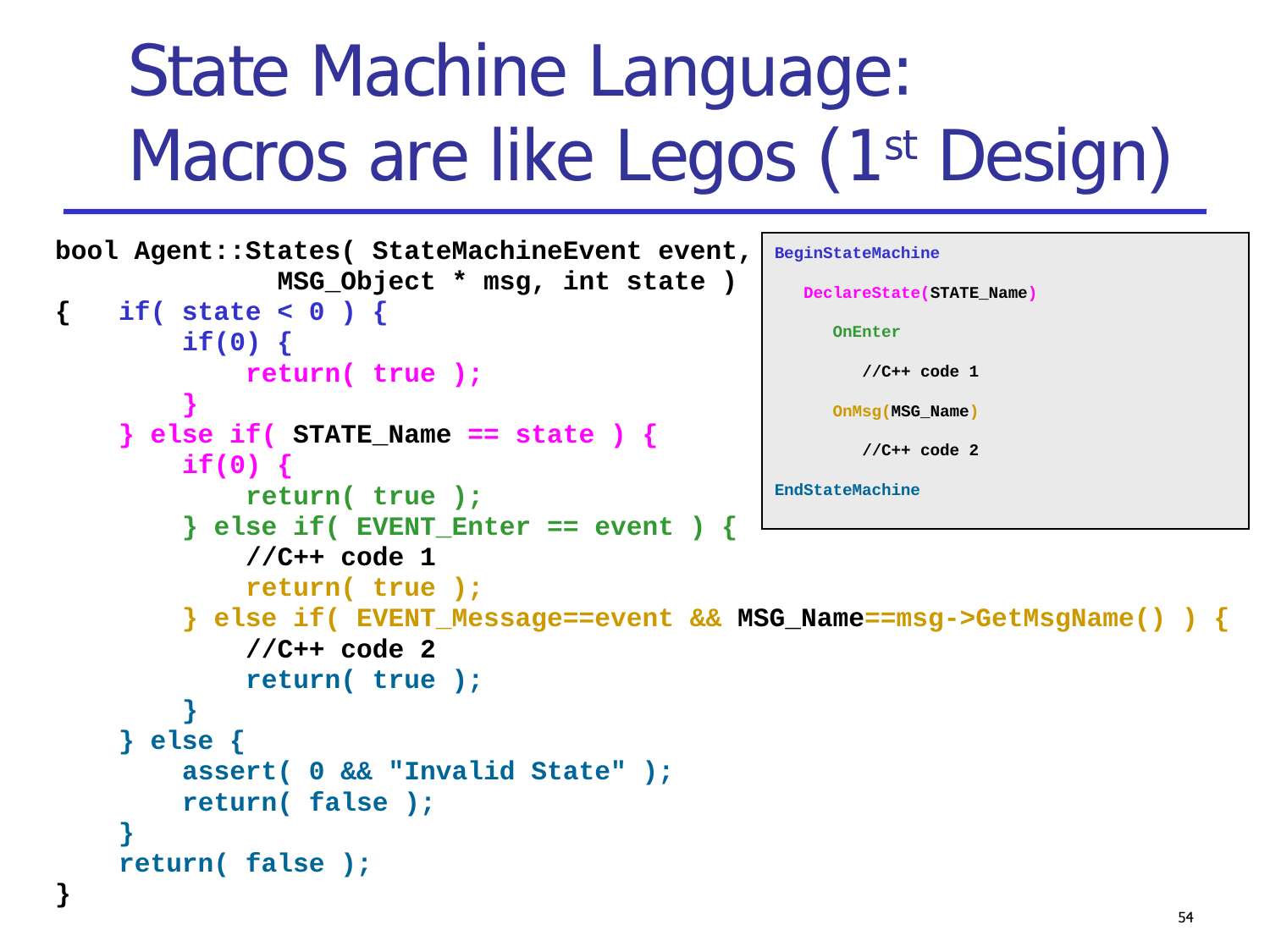

# State Machine Language: Macros are like Legos (1st Design)
bool Agent::States( StateMachineEvent event,
              MSG_Object * msg, int state )
{   if( state < 0 ) {
        if(0) {
            return( true );
        }
    } else if( STATE_Name == state ) {
        if(0) {
            return( true );
        } else if( EVENT_Enter == event ) {
            //C++ code 1
            return( true );
        } else if( EVENT_Message==event && MSG_Name==msg->GetMsgName() ) {
            //C++ code 2
            return( true );
        }
    } else {
        assert( 0 && "Invalid State" );
        return( false );
    }
    return( false );
}
BeginStateMachine
   DeclareState(STATE_Name)
      OnEnter
         //C++ code 1
      OnMsg(MSG_Name)
         //C++ code 2
EndStateMachine

54